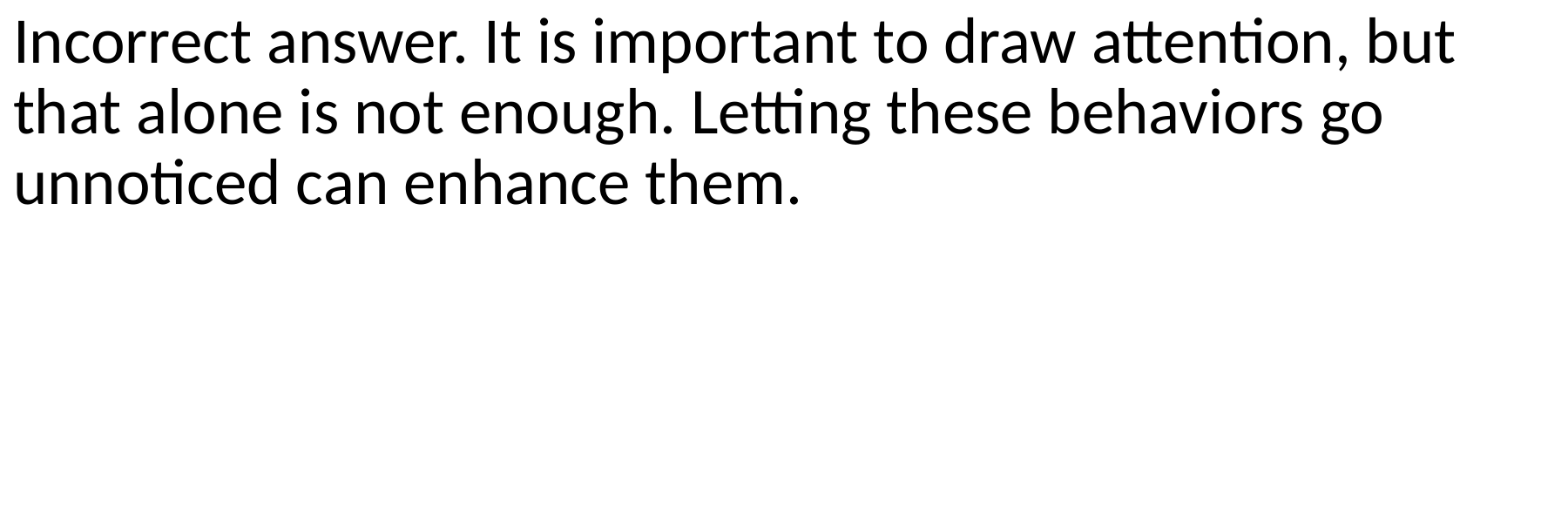

Incorrect answer. It is important to draw attention, but that alone is not enough. Letting these behaviors go unnoticed can enhance them.